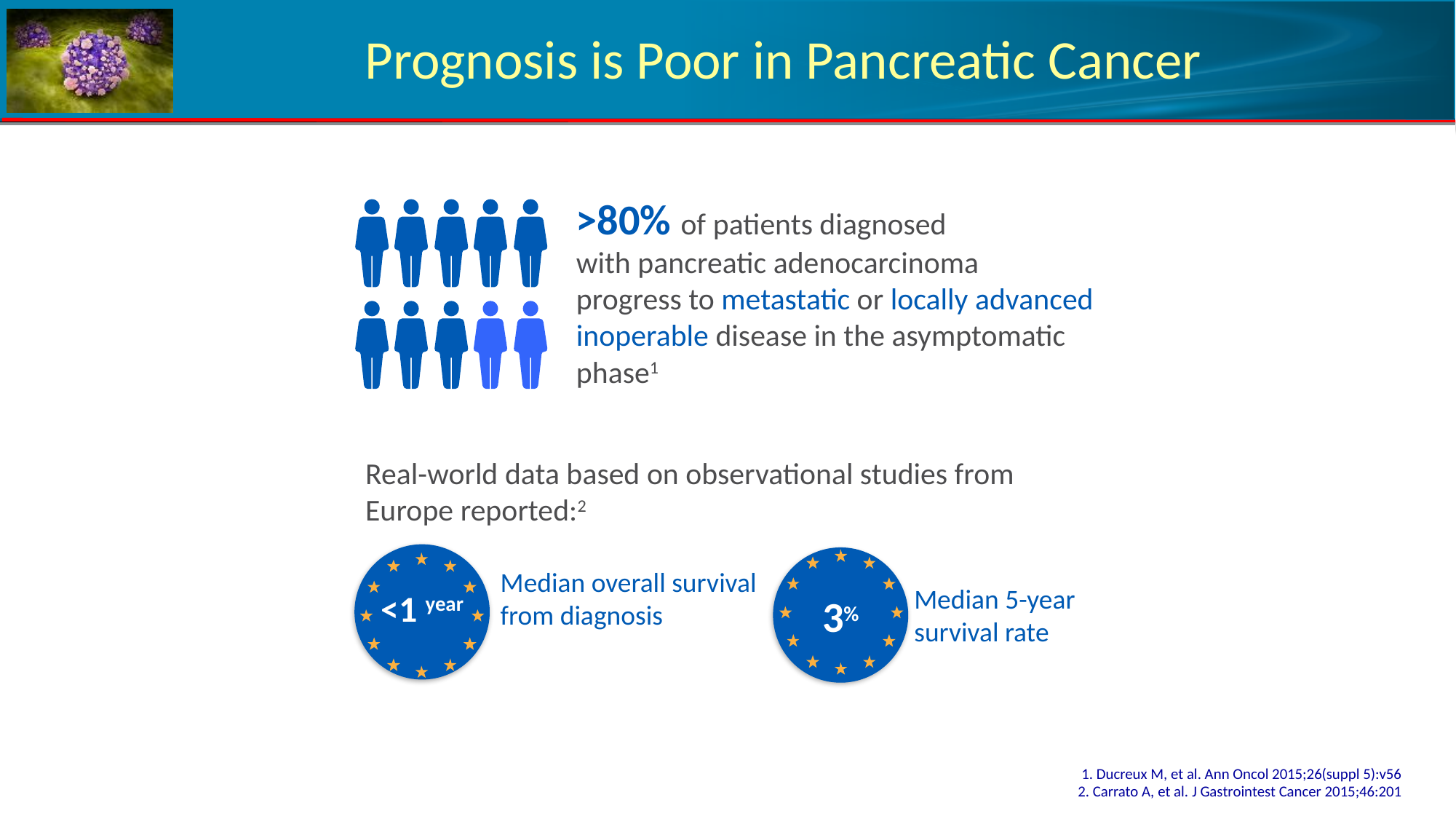

# Prognosis is Poor in Pancreatic Cancer

>80% of patients diagnosed
with pancreatic adenocarcinoma
progress to metastatic or locally advanced inoperable disease in the asymptomatic phase1

Real-world data based on observational studies from Europe reported:2
<1 year
3%

Median overall survival from diagnosis
Median 5-year
survival rate
1. Ducreux M, et al. Ann Oncol 2015;26(suppl 5):v56
2. Carrato A, et al. J Gastrointest Cancer 2015;46:201